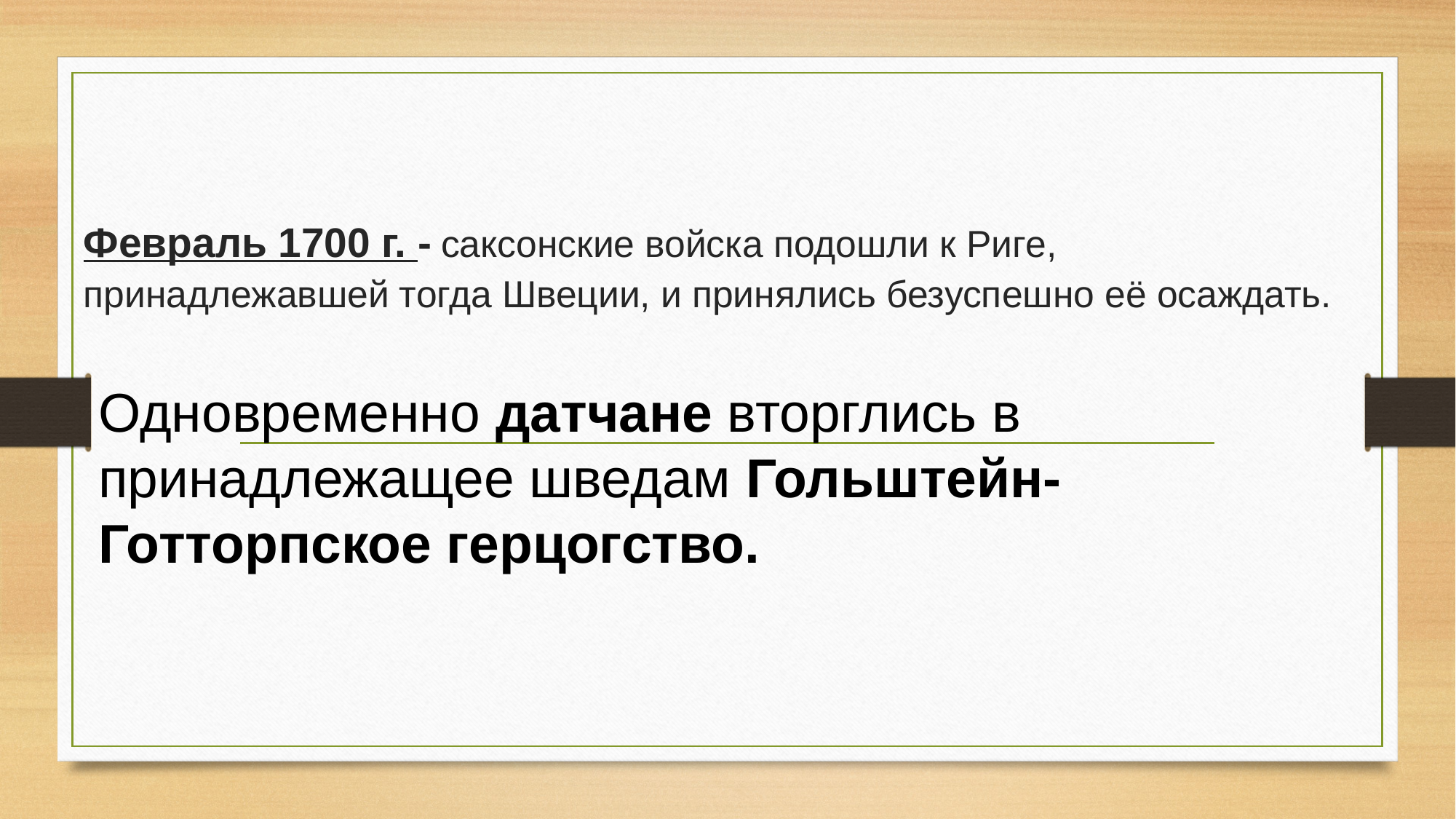

# Февраль 1700 г. - саксонские войска подошли к Риге, принадлежавшей тогда Швеции, и принялись безуспешно её осаждать.
Одновременно датчане вторглись в принадлежащее шведам Гольштейн-Готторпское герцогство.